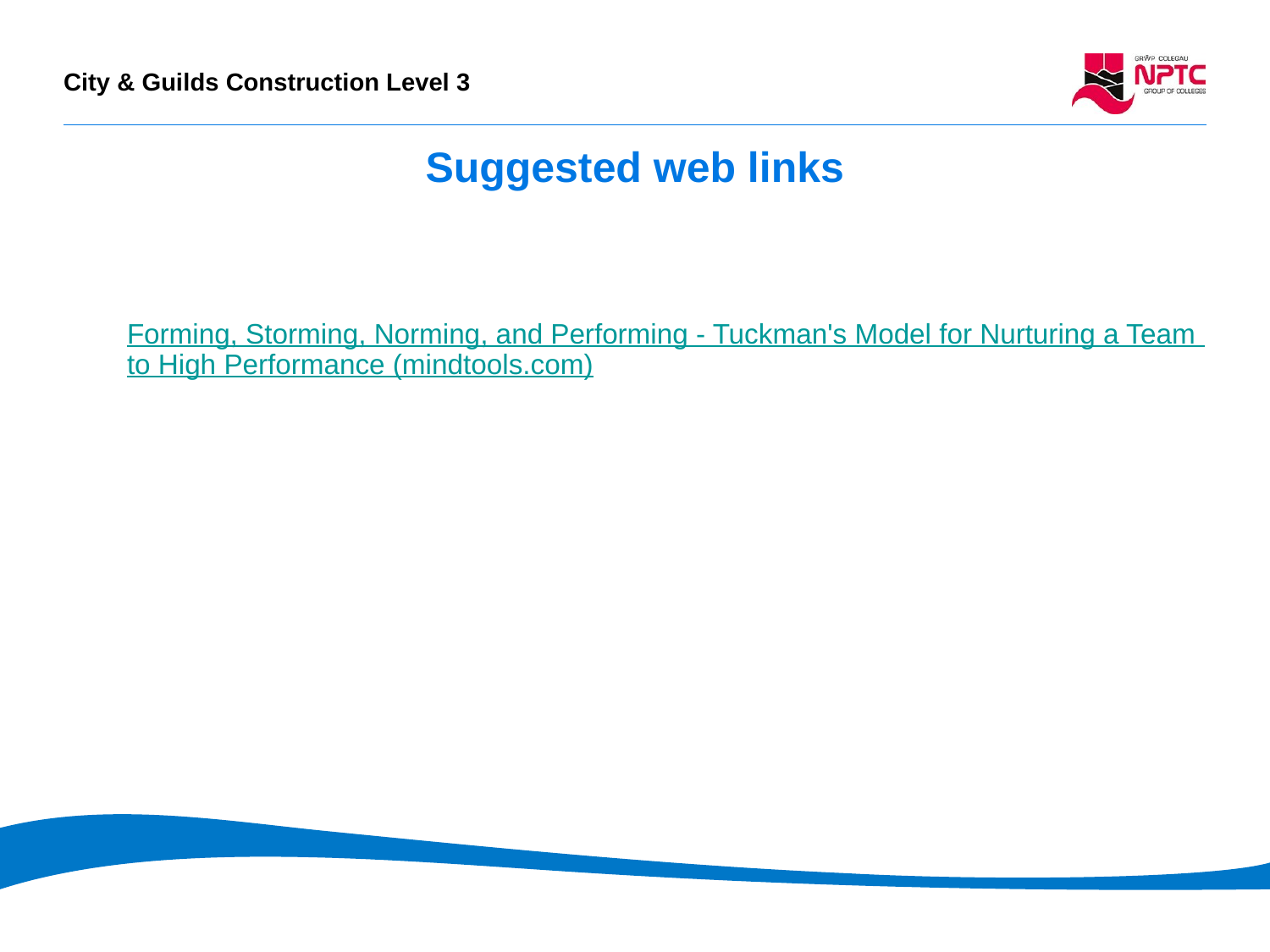

# Suggested web links

 Forming, Storming, Norming, and Performing - Tuckman's Model for Nurturing a Team to High Performance (mindtools.com)